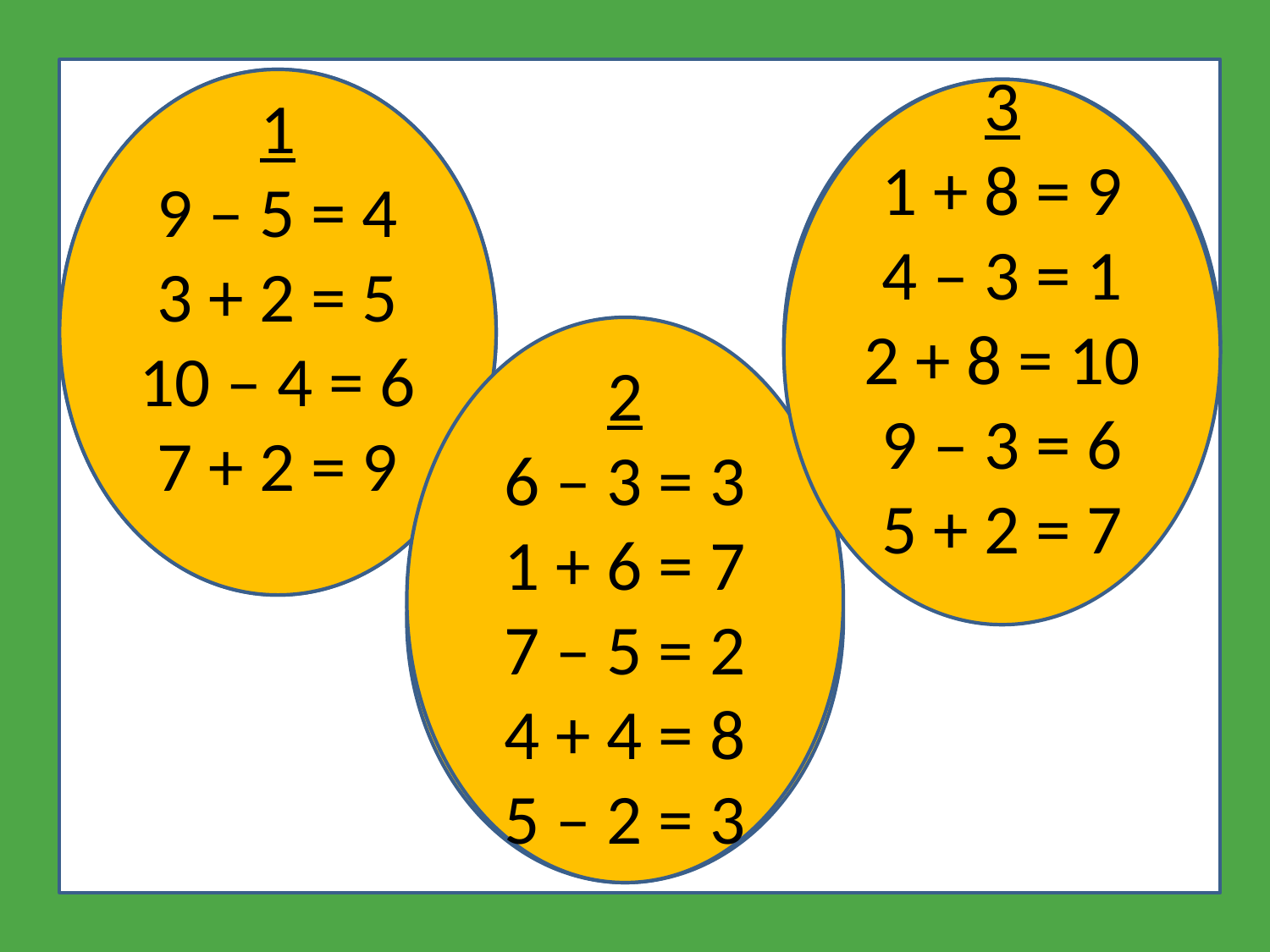

1
9 – 5 = 4
3 + 2 = 5
10 – 4 = 6
7 + 2 = 9

3
1 + 8 = 9
4 – 3 = 1
2 + 8 = 10
9 – 3 = 6
5 + 2 = 7

2
6 – 3 = 3
1 + 6 = 7
7 – 5 = 2
4 + 4 = 8
5 – 2 = 3